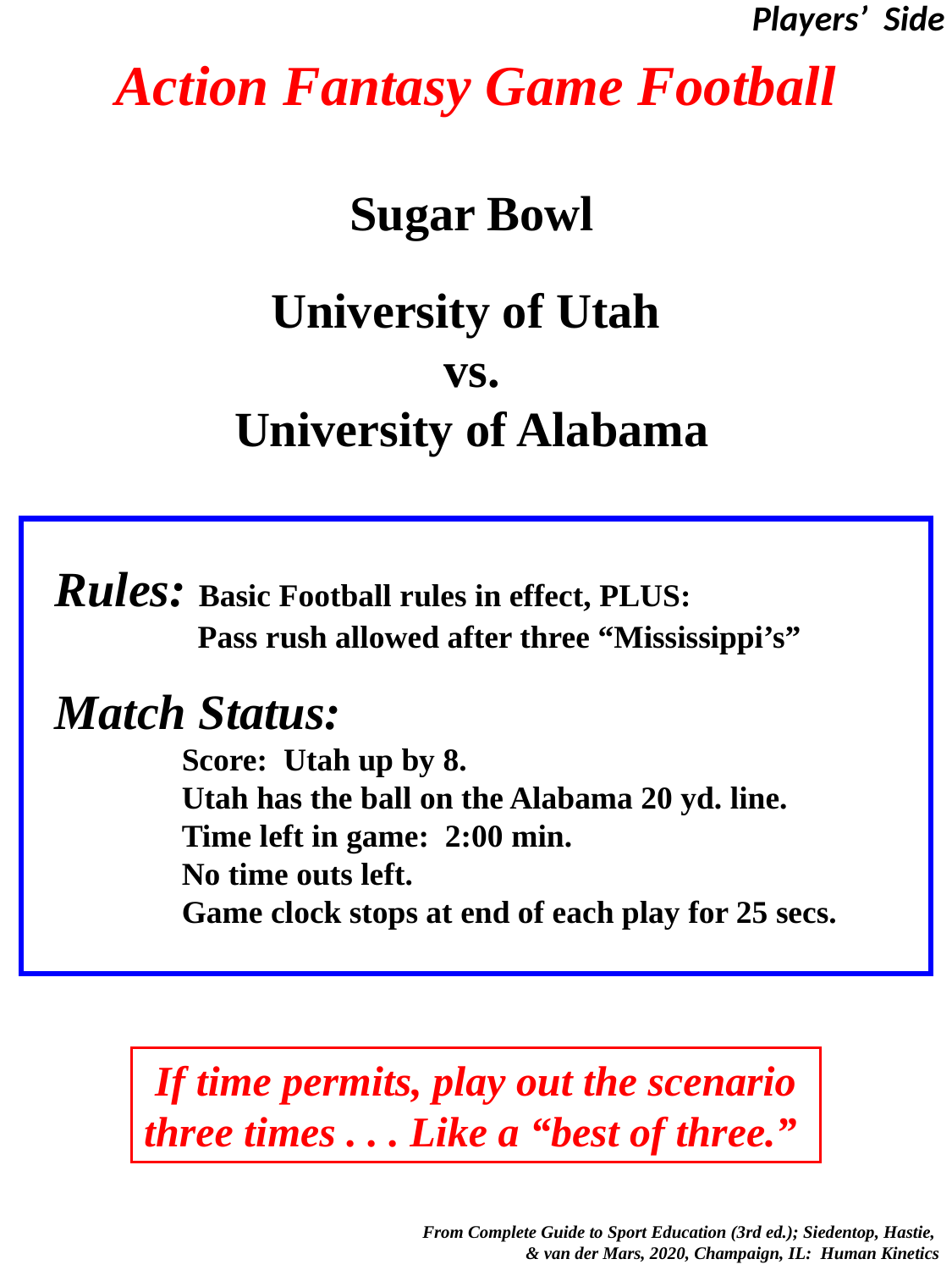

Players’  Side
# Action Fantasy Game Football
Sugar Bowl

University of Utah
vs.
University of Alabama

Rules: Basic Football rules in effect, PLUS:
	  Pass rush allowed after three “Mississippi’s”

Match Status:
	Score:  Utah up by 8.
   	Utah has the ball on the Alabama 20 yd. line.
    	Time left in game:  2:00 min.
	No time outs left.
	Game clock stops at end of each play for 25 secs.
If time permits, play out the scenario
three times . . . Like a “best of three.”
 From Complete Guide to Sport Education (3rd ed.); Siedentop, Hastie,
& van der Mars, 2020, Champaign, IL:  Human Kinetics